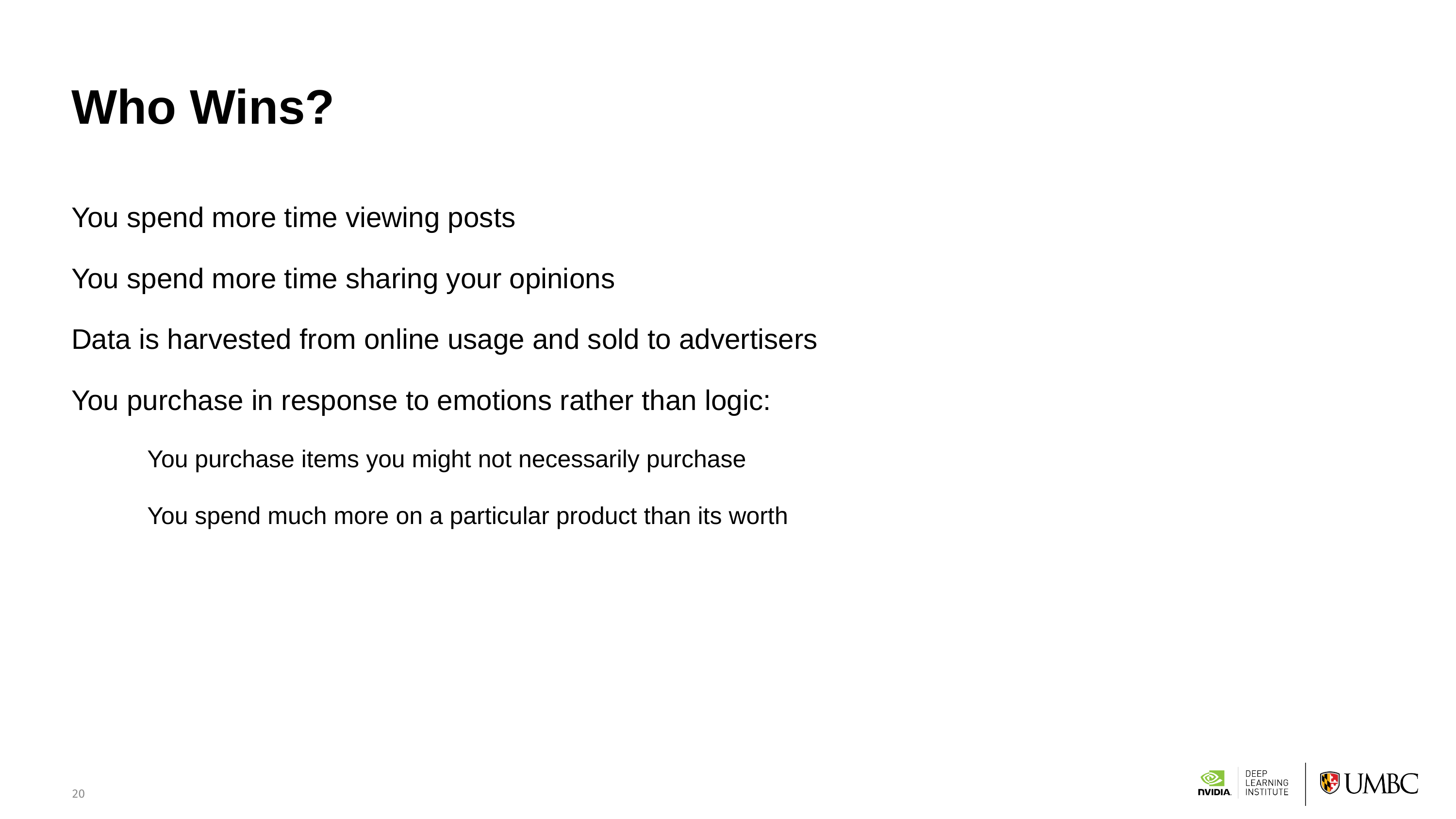

# Who Wins?
You spend more time viewing posts
You spend more time sharing your opinions
Data is harvested from online usage and sold to advertisers
You purchase in response to emotions rather than logic:
You purchase items you might not necessarily purchase
You spend much more on a particular product than its worth